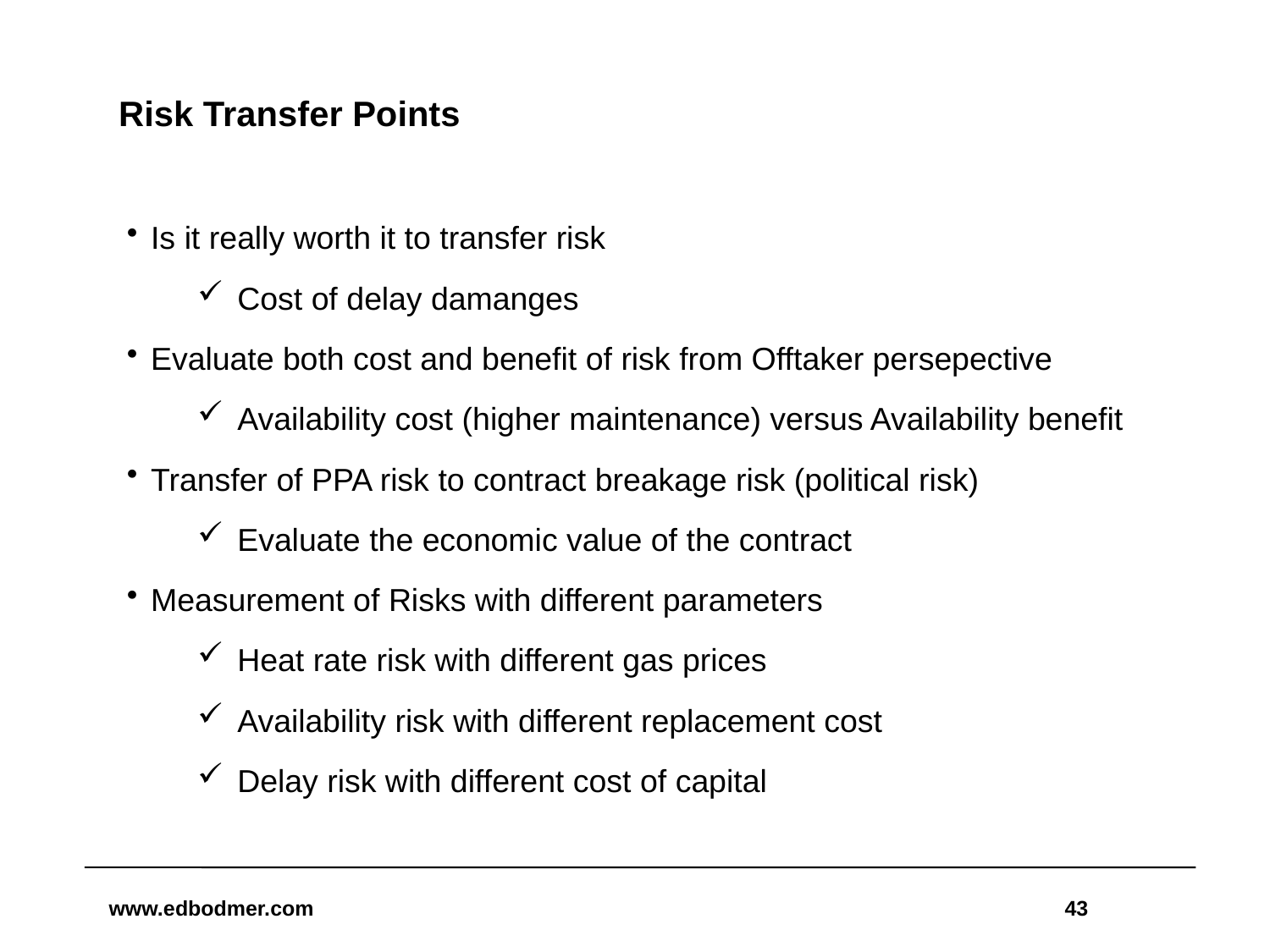

# Risk Transfer Points
Is it really worth it to transfer risk
Cost of delay damanges
Evaluate both cost and benefit of risk from Offtaker persepective
Availability cost (higher maintenance) versus Availability benefit
Transfer of PPA risk to contract breakage risk (political risk)
Evaluate the economic value of the contract
Measurement of Risks with different parameters
Heat rate risk with different gas prices
Availability risk with different replacement cost
Delay risk with different cost of capital